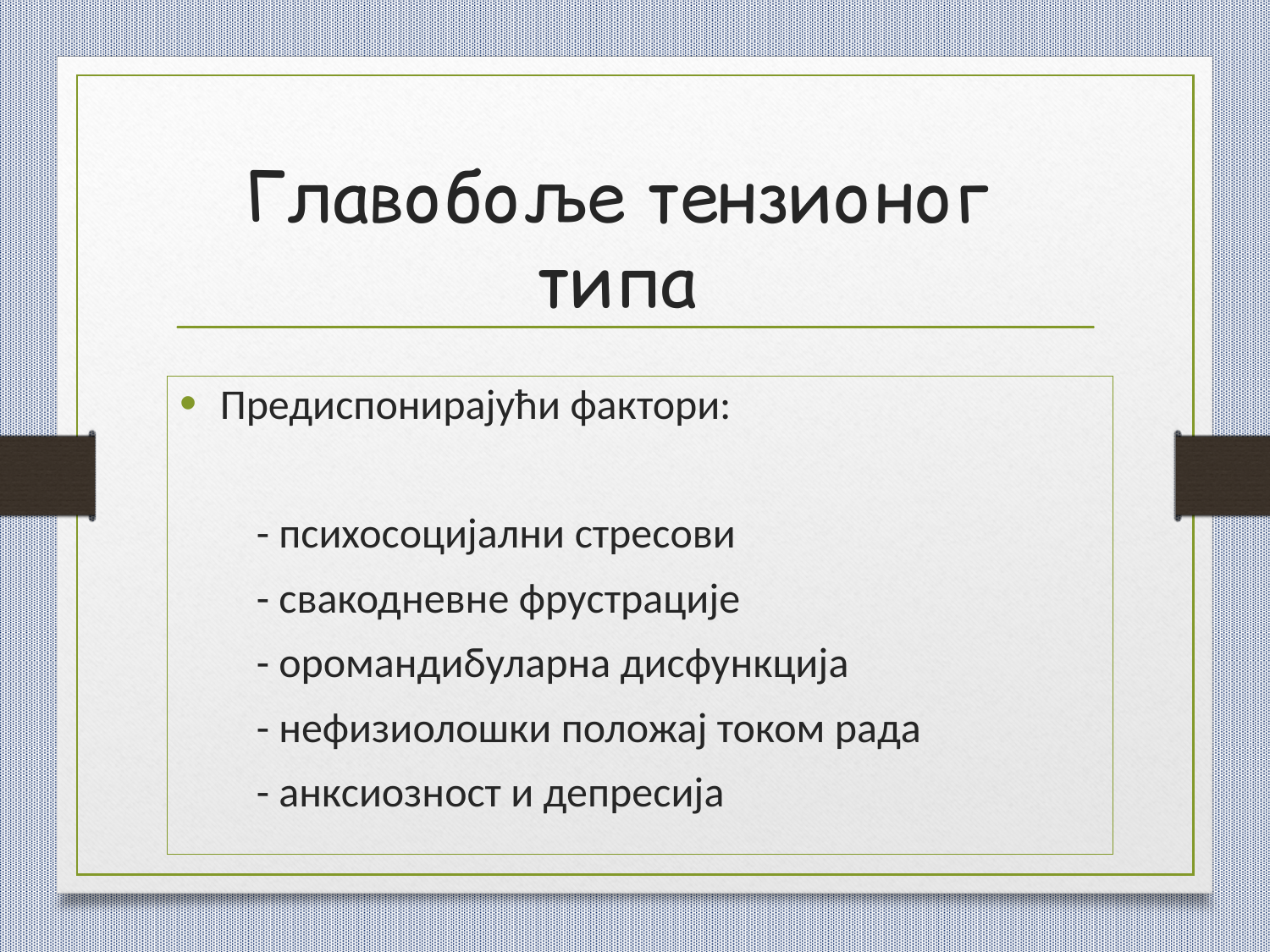

# Главобоље тензионог типа
Предиспонирајући фактори:

        - психосоцијални стресови
        - свакодневне фрустрације
        - оромандибуларна дисфункција
        - нефизиолошки положај током рада
        - анксиозност и депресија